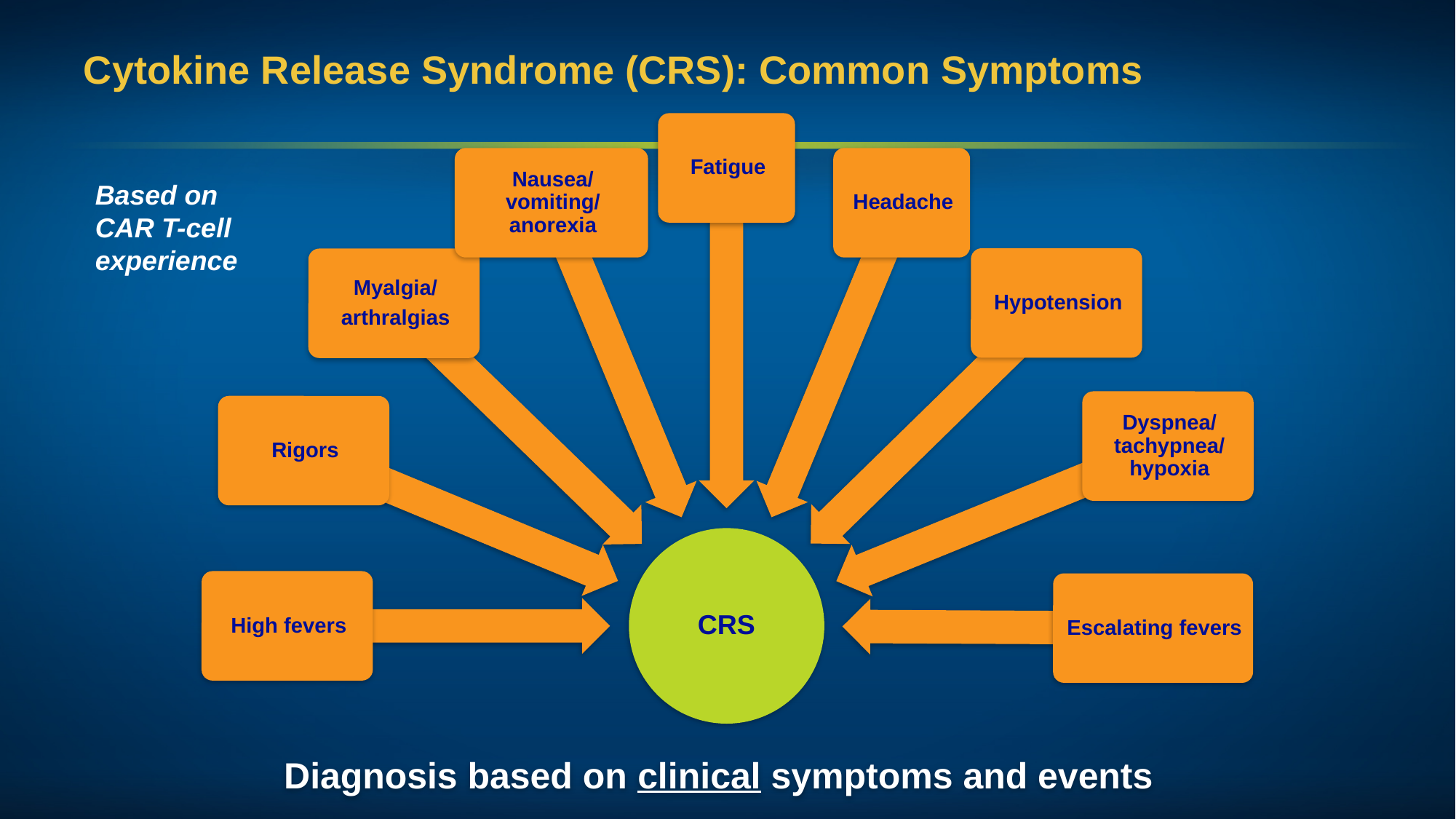

# Cytokine Release Syndrome (CRS): Common Symptoms
CRS
High fevers
Rigors
Myalgia/
arthralgias
Nausea/vomiting/anorexia
Fatigue
Headache
Hypotension
Escalating fevers
Dyspnea/ tachypnea/ hypoxia
Based on CAR T-cell experience
Diagnosis based on clinical symptoms and events